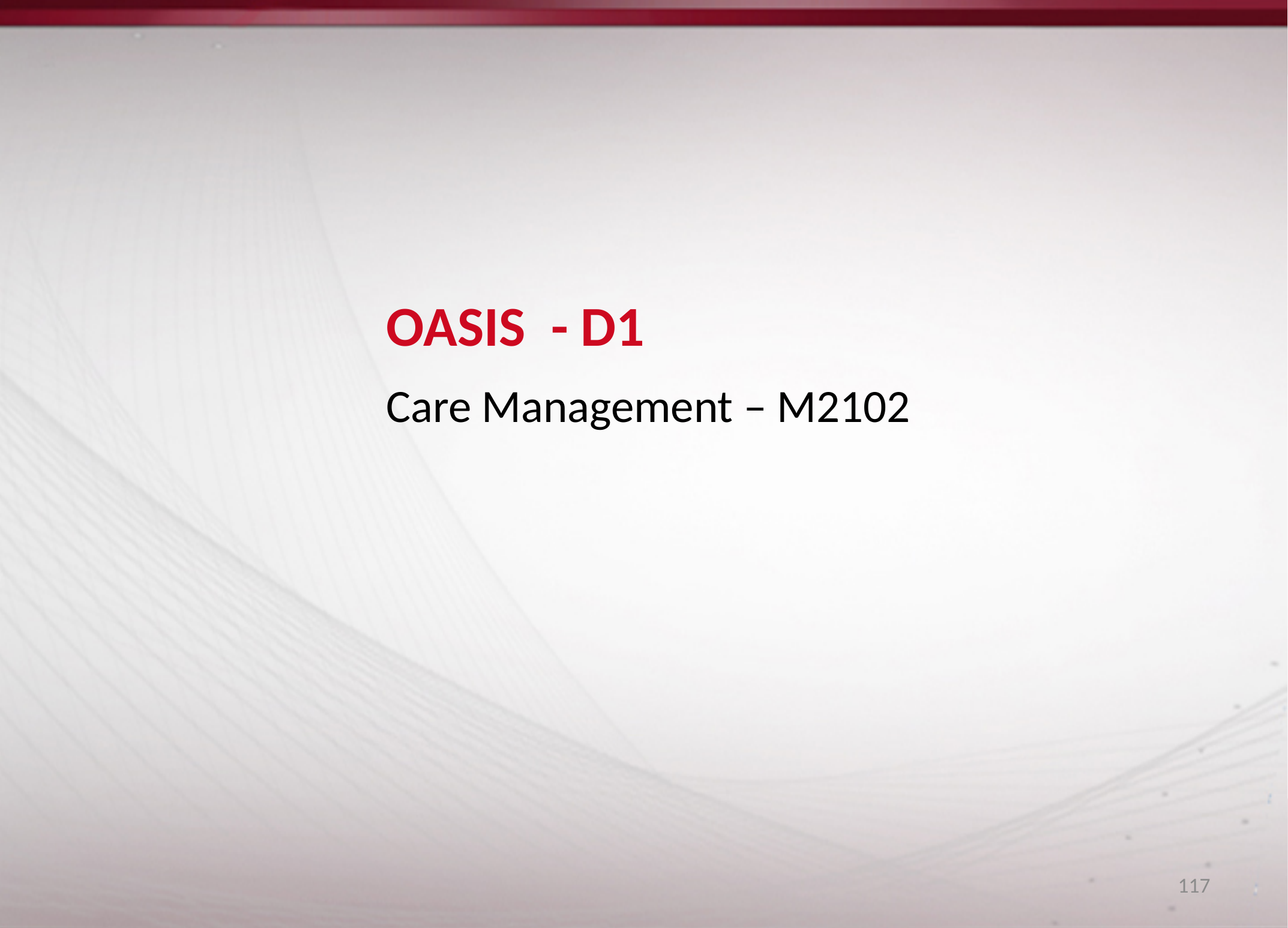

# OASIS  - D1
Care Management – M2102
117